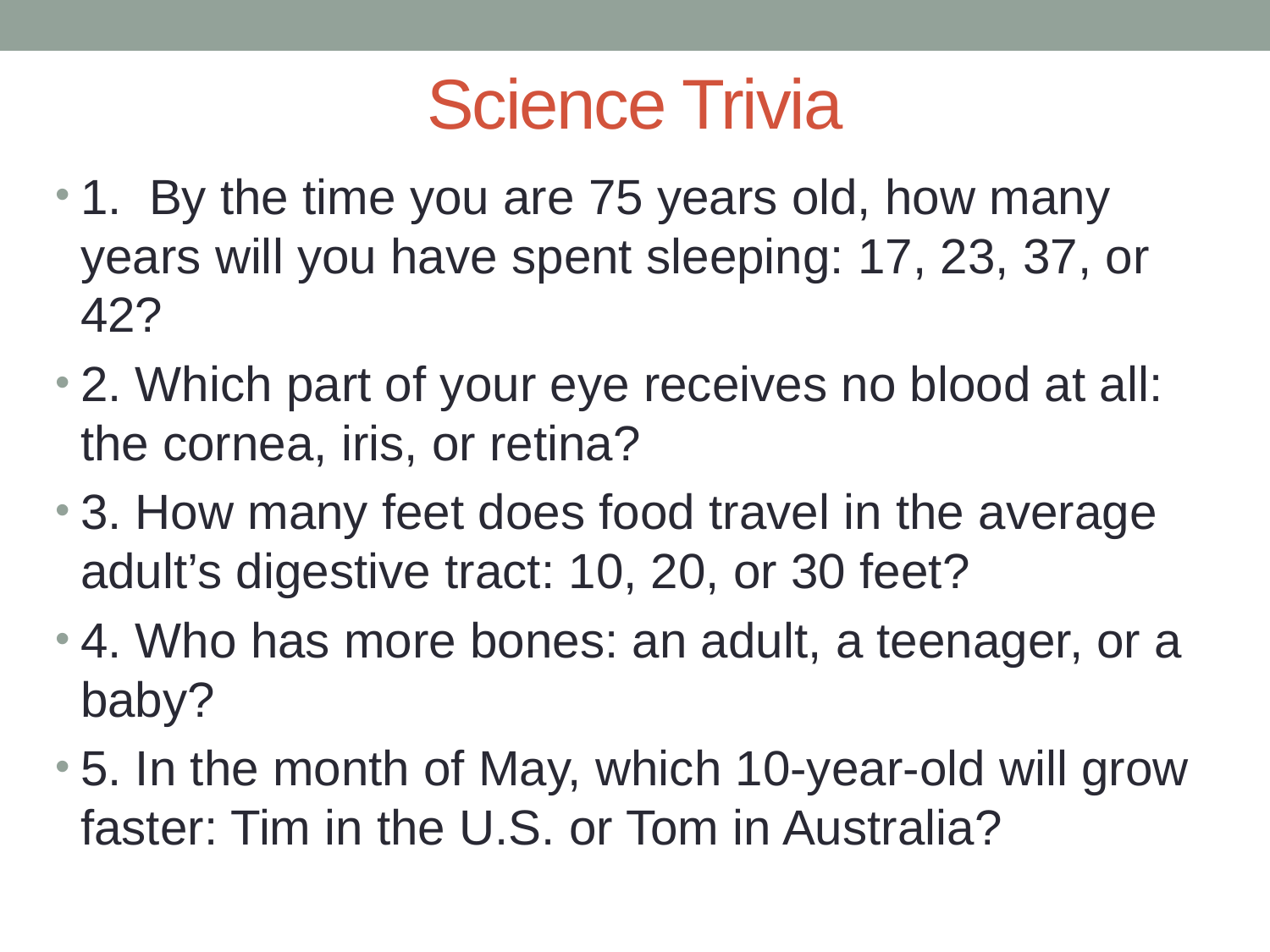

# Science Trivia
1.  By the time you are 75 years old, how many years will you have spent sleeping: 17, 23, 37, or 42?
2. Which part of your eye receives no blood at all: the cornea, iris, or retina?
3. How many feet does food travel in the average adult’s digestive tract: 10, 20, or 30 feet?
4. Who has more bones: an adult, a teenager, or a baby?
5. In the month of May, which 10-year-old will grow faster: Tim in the U.S. or Tom in Australia?